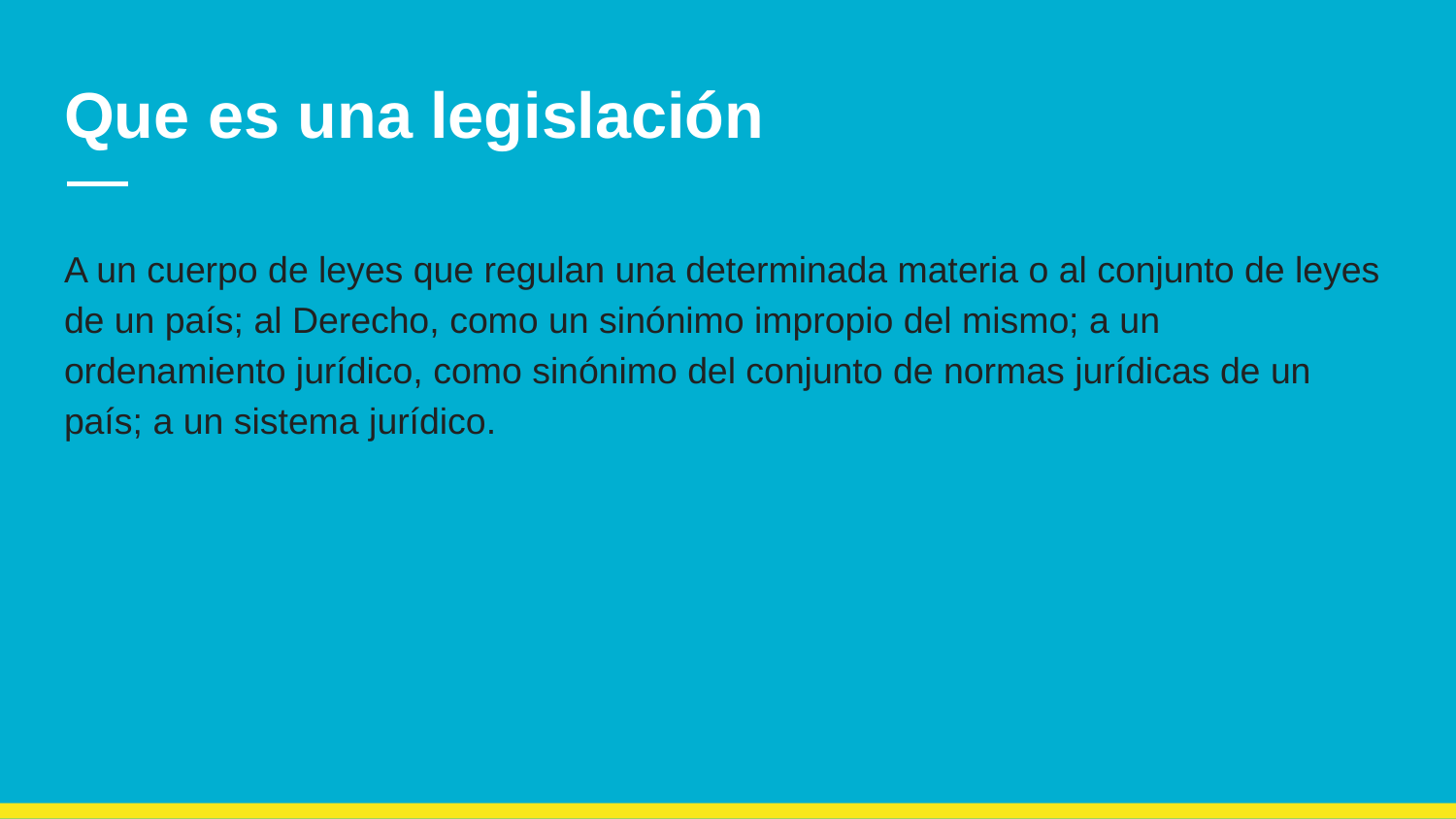

# Que es una legislación
A un cuerpo de leyes que regulan una determinada materia o al conjunto de leyes de un país; al Derecho, como un sinónimo impropio del mismo; a un ordenamiento jurídico, como sinónimo del conjunto de normas jurídicas de un país; a un sistema jurídico.